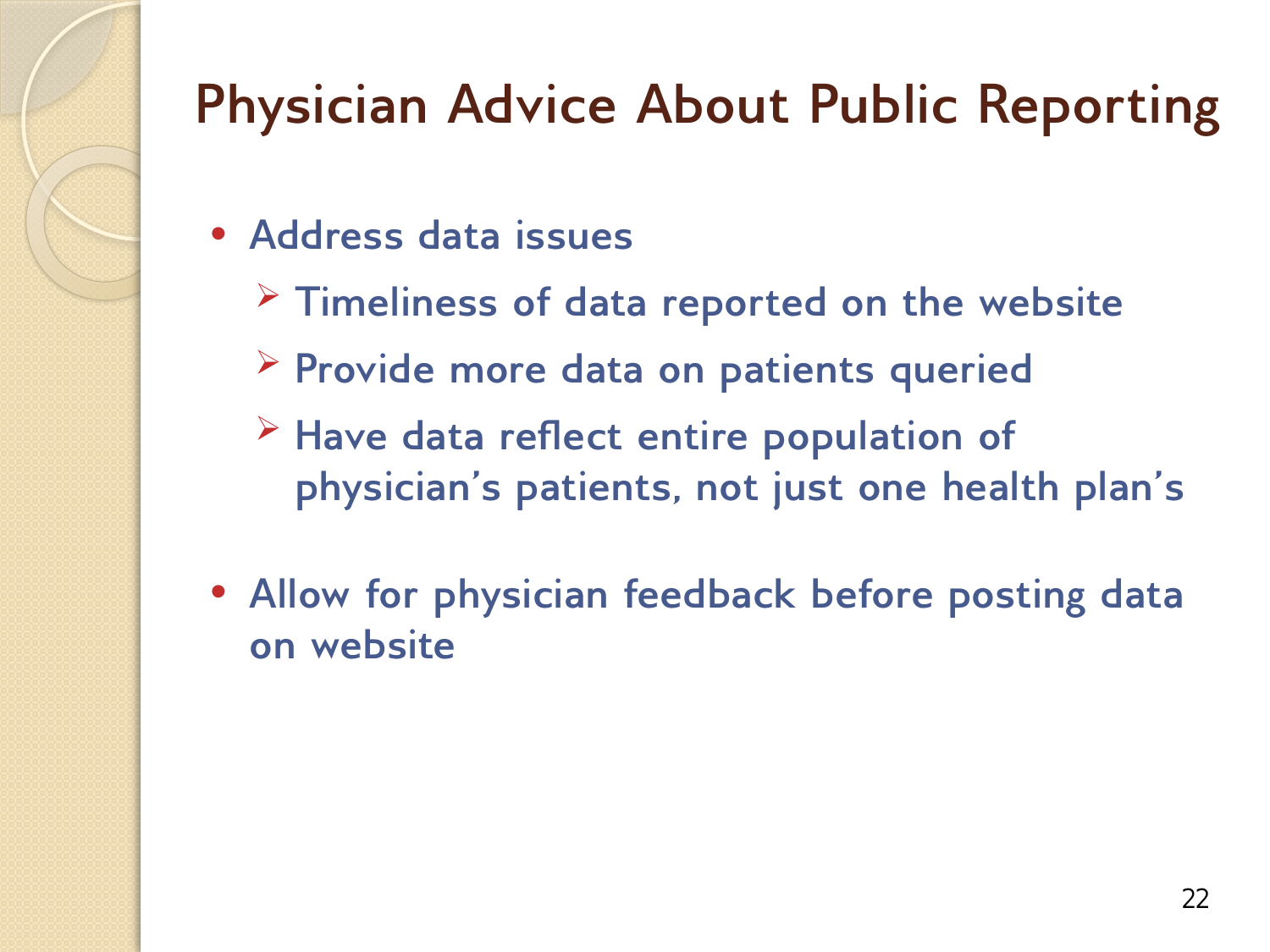

# Physician Advice About Public Reporting
Address data issues
Timeliness of data reported on the website
Provide more data on patients queried
Have data reflect entire population of physician’s patients, not just one health plan’s

Allow for physician feedback before posting data on website
22